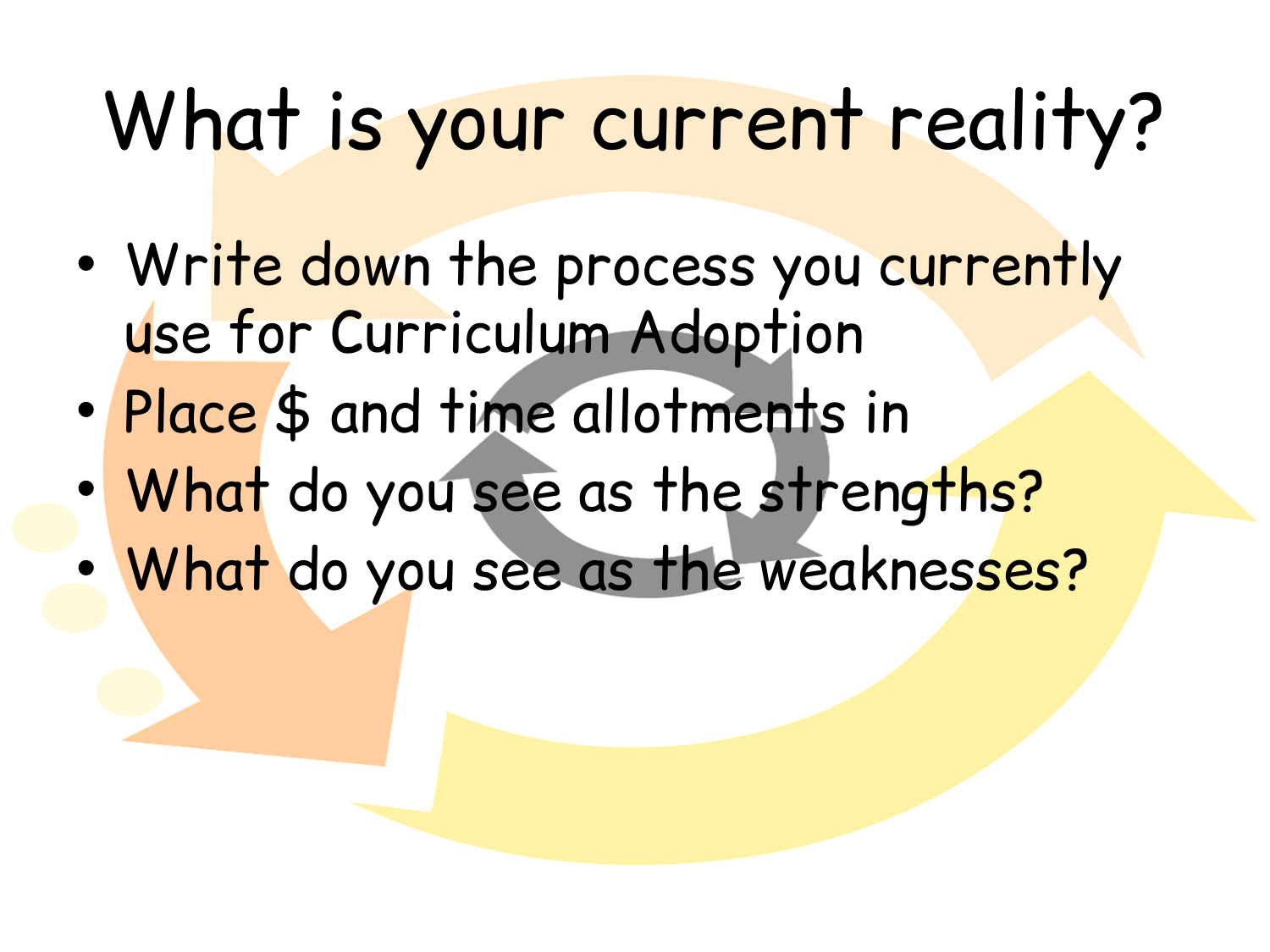

# What is your current reality?
Write down the process you currently use for Curriculum Adoption
Place $ and time allotments in
What do you see as the strengths?
What do you see as the weaknesses?